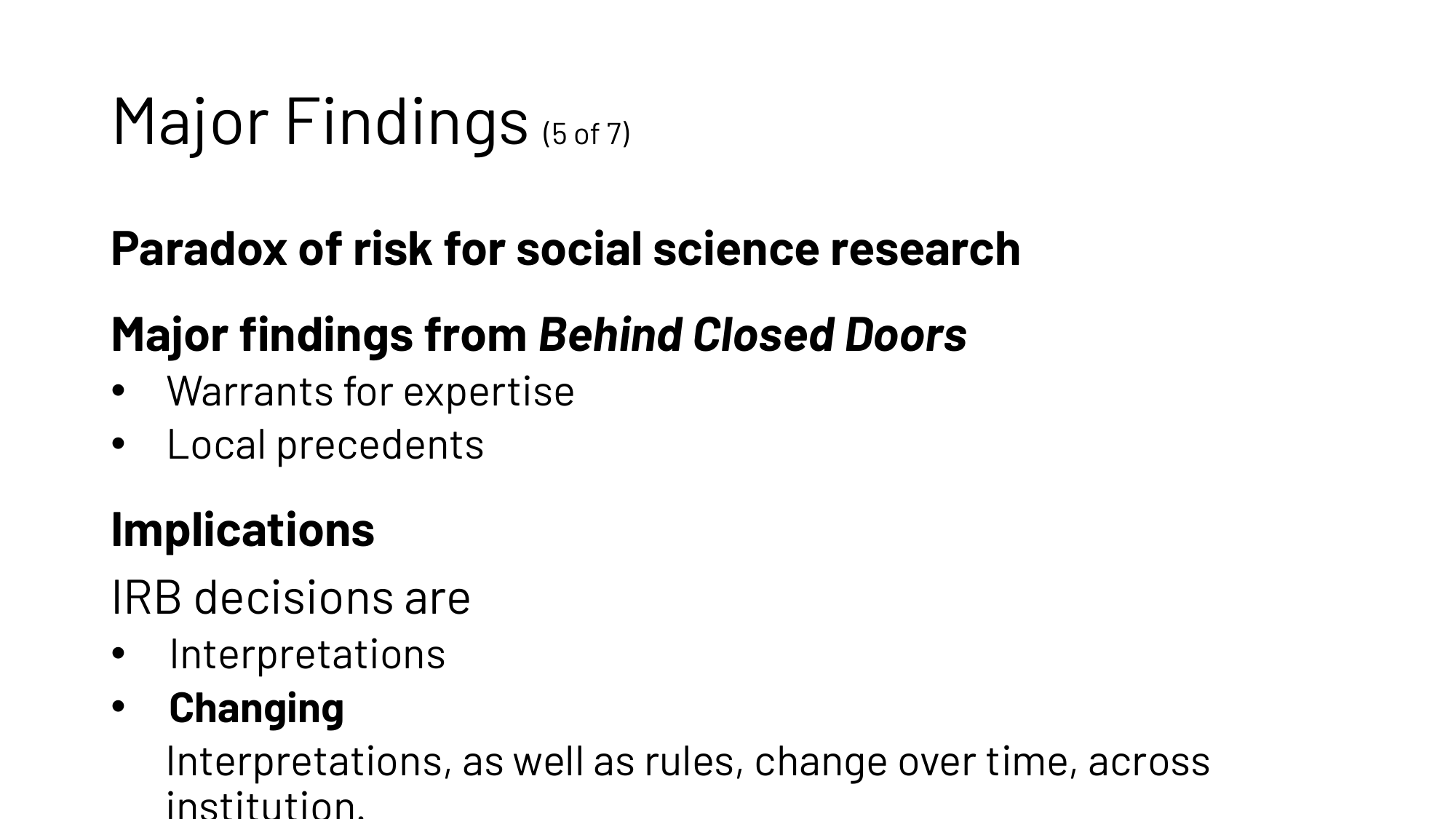

# Major Findings (5 of 7)
Paradox of risk for social science research
Major findings from Behind Closed Doors
Warrants for expertise
Local precedents
Implications
IRB decisions are
Interpretations
Changing
Interpretations, as well as rules, change over time, across institution.